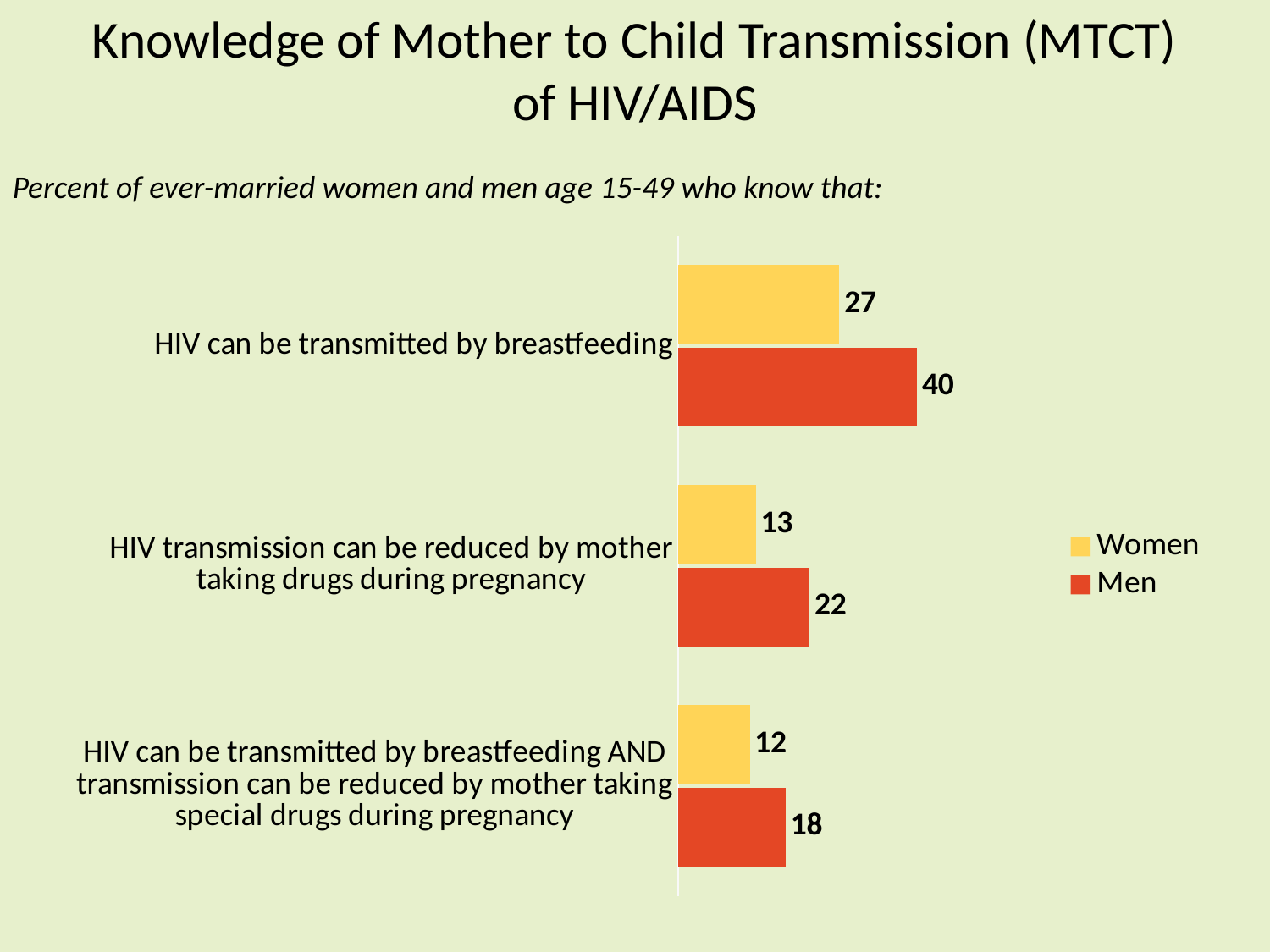

# Knowledge of Mother to Child Transmission (MTCT) of HIV/AIDS
Percent of ever-married women and men age 15-49 who know that:

### Chart

| Category | Men | Women  |
|---|---|---|
| HIV can be transmitted by breastfeeding AND transmission can be reduced by mother taking special drugs during pregnancy | 18.0 | 12.0 |
| HIV transmission can be reduced by mother taking drugs during pregnancy | 22.0 | 13.0 |
| HIV can be transmitted by breastfeeding | 40.0 | 27.0 |